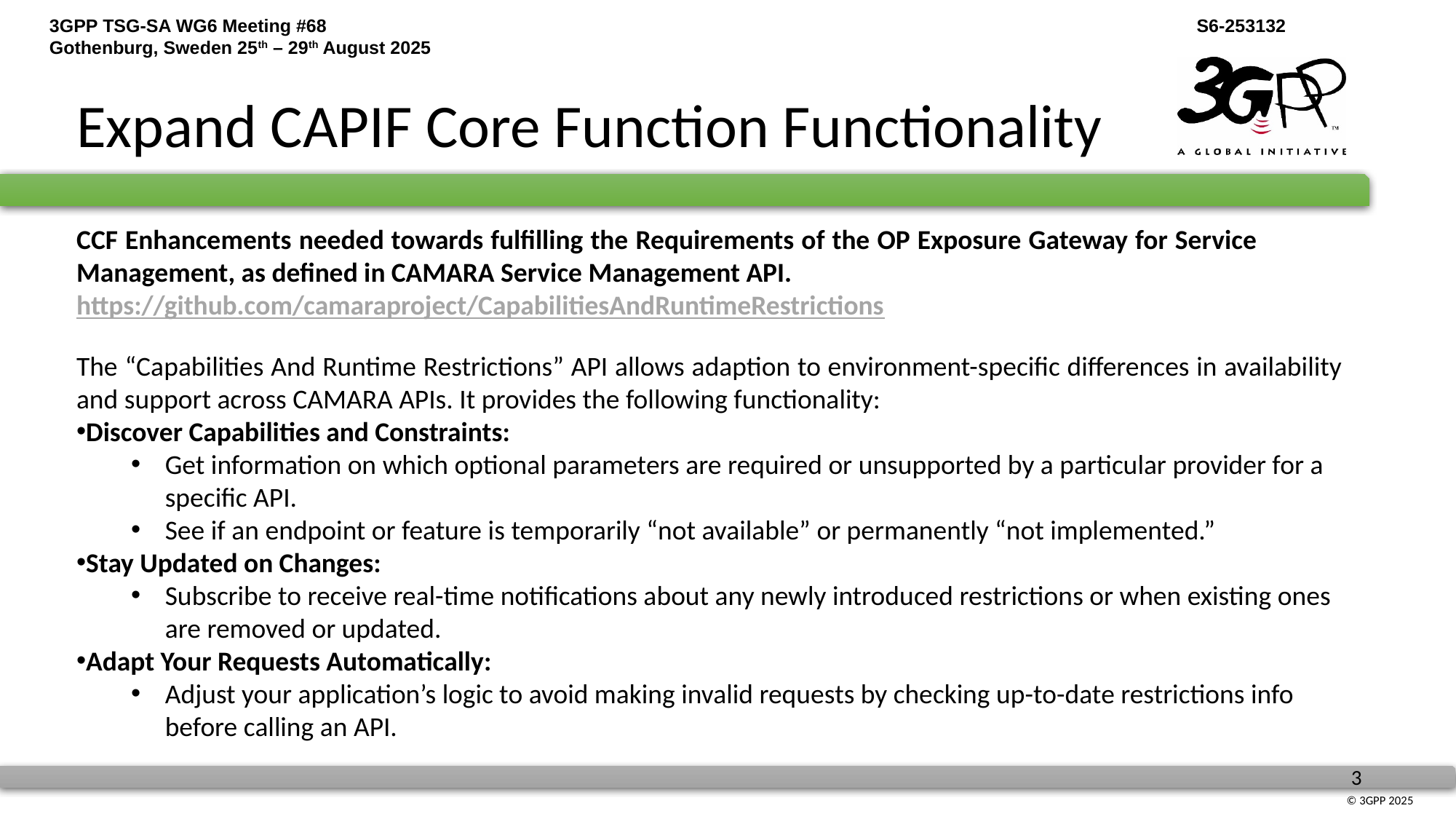

Expand CAPIF Core Function Functionality
CCF Enhancements needed towards fulfilling the Requirements of the OP Exposure Gateway for Service Management, as defined in CAMARA Service Management API.
https://github.com/camaraproject/CapabilitiesAndRuntimeRestrictions
The “Capabilities And Runtime Restrictions” API allows adaption to environment-specific differences in availability and support across CAMARA APIs. It provides the following functionality:
Discover Capabilities and Constraints:
Get information on which optional parameters are required or unsupported by a particular provider for a specific API.
See if an endpoint or feature is temporarily “not available” or permanently “not implemented.”
Stay Updated on Changes:
Subscribe to receive real-time notifications about any newly introduced restrictions or when existing ones are removed or updated.
Adapt Your Requests Automatically:
Adjust your application’s logic to avoid making invalid requests by checking up-to-date restrictions info before calling an API.